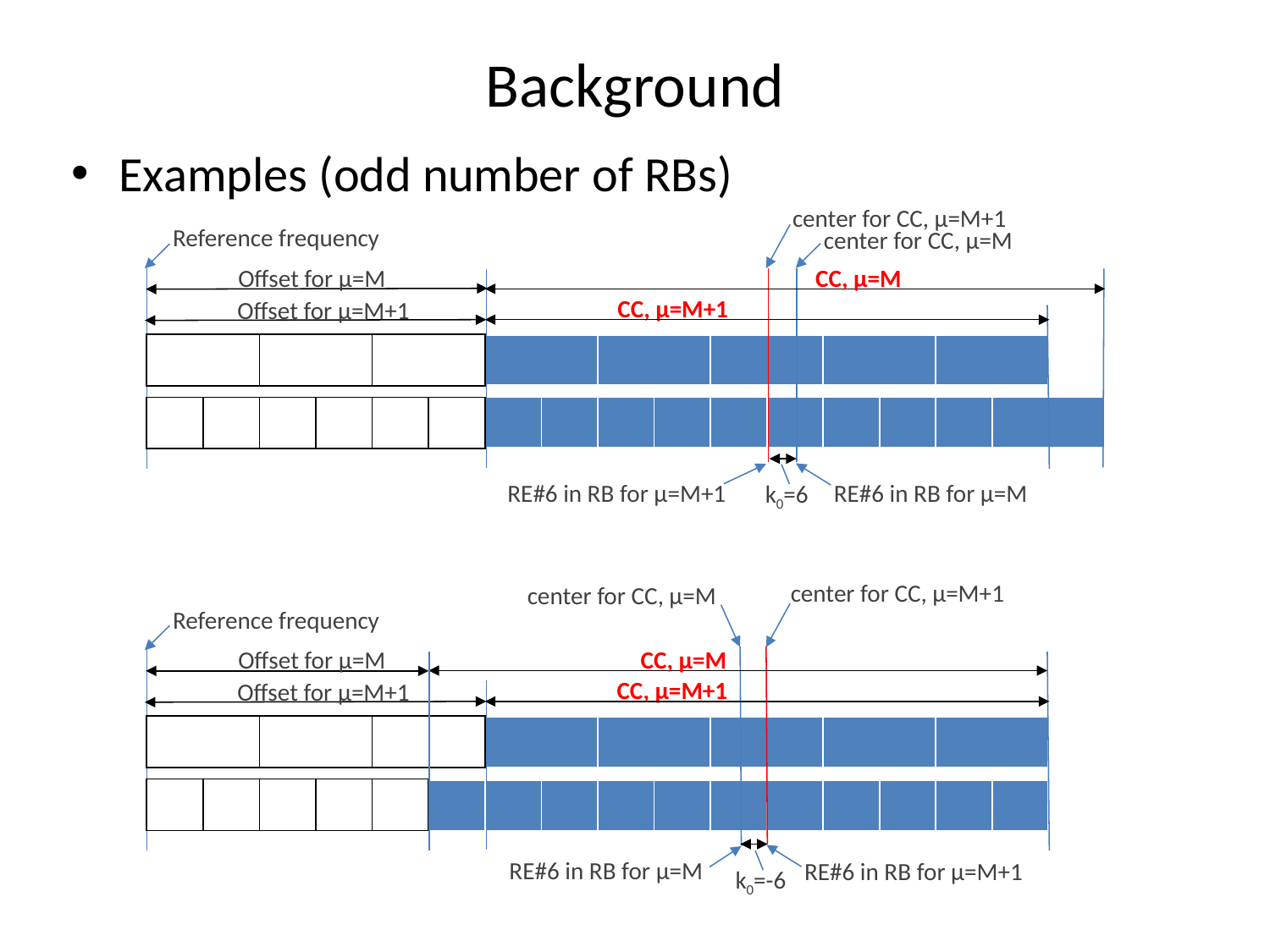

# Background
Examples (odd number of RBs)
center for CC, µ=M+1
Reference frequency
center for CC, µ=M
Offset for µ=M
CC, µ=M
CC, µ=M+1
Offset for µ=M+1
|  |  |  |
| --- | --- | --- |
|  |  |  |  |  |
| --- | --- | --- | --- | --- |
|  |  |  |  |  |  |
| --- | --- | --- | --- | --- | --- |
|  |  |  |  |  |  |  |  |  |  |  |
| --- | --- | --- | --- | --- | --- | --- | --- | --- | --- | --- |
RE#6 in RB for µ=M+1
RE#6 in RB for µ=M
k0=6
center for CC, µ=M+1
center for CC, µ=M
Reference frequency
Offset for µ=M
CC, µ=M
CC, µ=M+1
Offset for µ=M+1
|  |  |  |
| --- | --- | --- |
|  |  |  |  |  |
| --- | --- | --- | --- | --- |
|  |  |  |  |  |
| --- | --- | --- | --- | --- |
|  |  |  |  |  |  |  |  |  |  |  |
| --- | --- | --- | --- | --- | --- | --- | --- | --- | --- | --- |
RE#6 in RB for µ=M
RE#6 in RB for µ=M+1
k0=-6